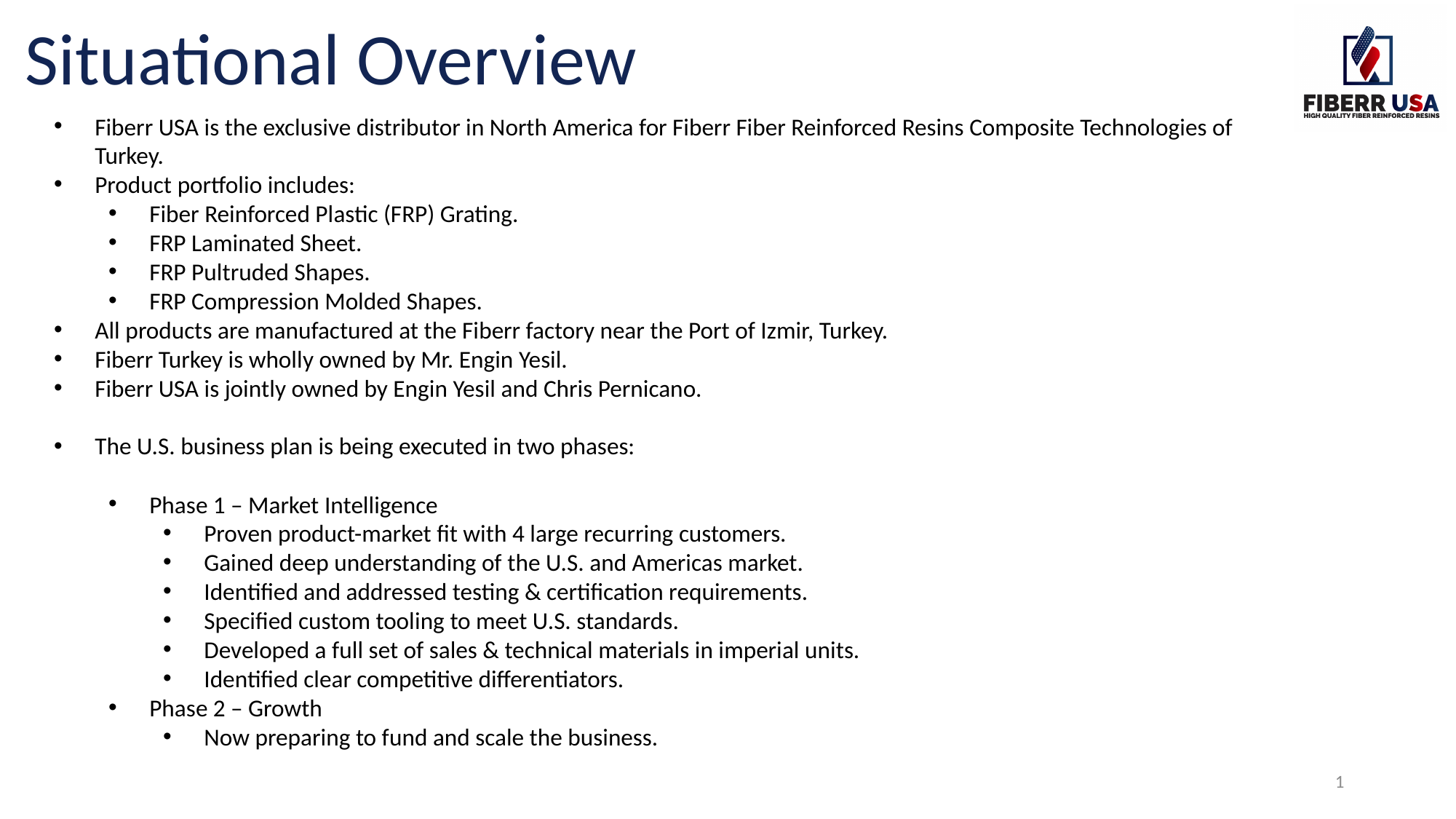

# Situational Overview
Fiberr USA is the exclusive distributor in North America for Fiberr Fiber Reinforced Resins Composite Technologies of Turkey.
Product portfolio includes:
Fiber Reinforced Plastic (FRP) Grating.
FRP Laminated Sheet.
FRP Pultruded Shapes.
FRP Compression Molded Shapes.
All products are manufactured at the Fiberr factory near the Port of Izmir, Turkey.
Fiberr Turkey is wholly owned by Mr. Engin Yesil.
Fiberr USA is jointly owned by Engin Yesil and Chris Pernicano.

The U.S. business plan is being executed in two phases:

Phase 1 – Market Intelligence
Proven product-market fit with 4 large recurring customers.
Gained deep understanding of the U.S. and Americas market.
Identified and addressed testing & certification requirements.
Specified custom tooling to meet U.S. standards.
Developed a full set of sales & technical materials in imperial units.
Identified clear competitive differentiators.
Phase 2 – Growth
Now preparing to fund and scale the business.

1